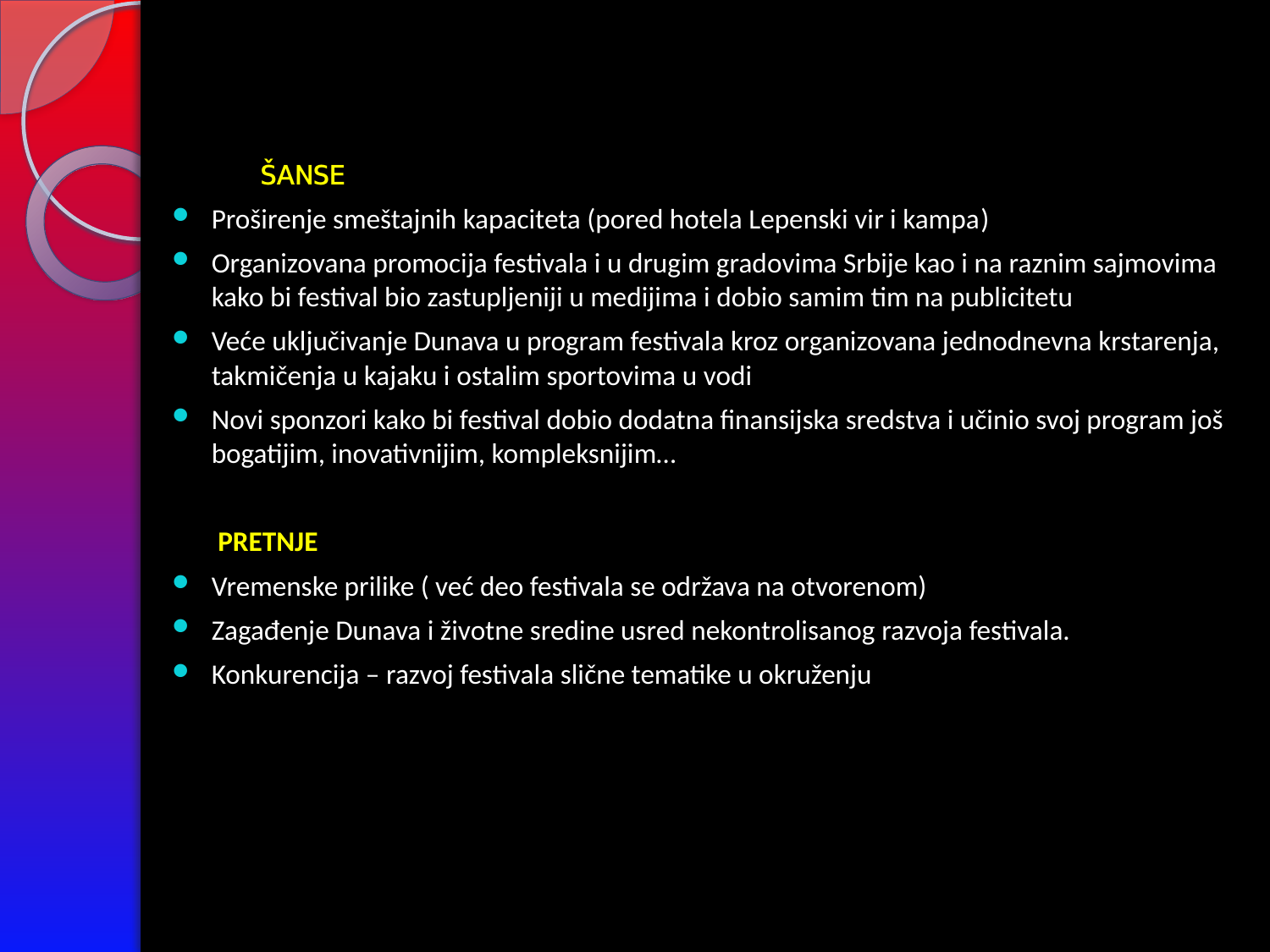

ŠANSE
Proširenje smeštajnih kapaciteta (pored hotela Lepenski vir i kampa)
Organizovana promocija festivala i u drugim gradovima Srbije kao i na raznim sajmovima kako bi festival bio zastupljeniji u medijima i dobio samim tim na publicitetu
Veće uključivanje Dunava u program festivala kroz organizovana jednodnevna krstarenja, takmičenja u kajaku i ostalim sportovima u vodi
Novi sponzori kako bi festival dobio dodatna finansijska sredstva i učinio svoj program još bogatijim, inovativnijim, kompleksnijim…

         PRETNJE
Vremenske prilike ( već deo festivala se održava na otvorenom)
Zagađenje Dunava i životne sredine usred nekontrolisanog razvoja festivala.
Konkurencija – razvoj festivala slične tematike u okruženju